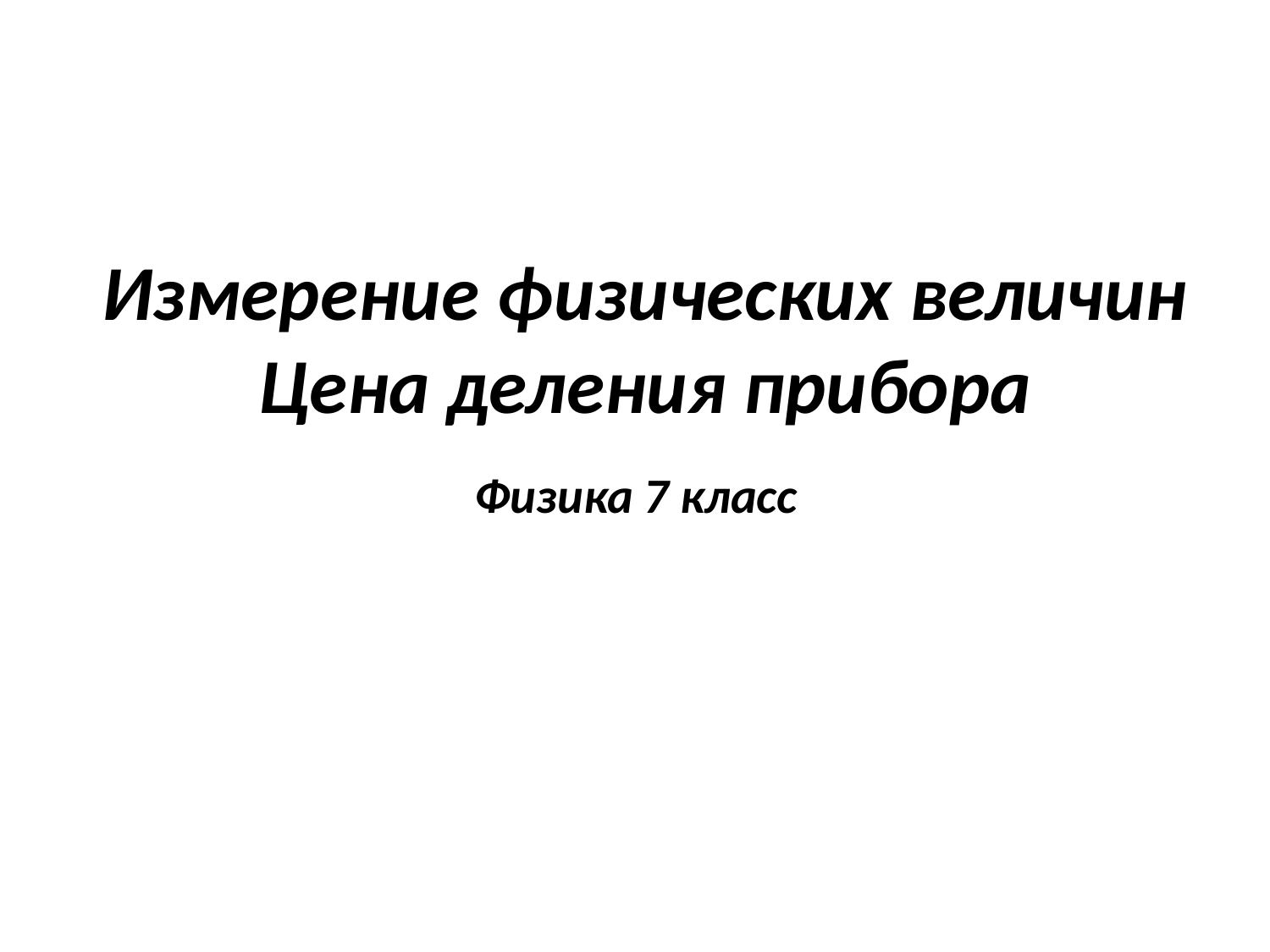

# Измерение физических величин Цена деления прибора Физика 7 класс